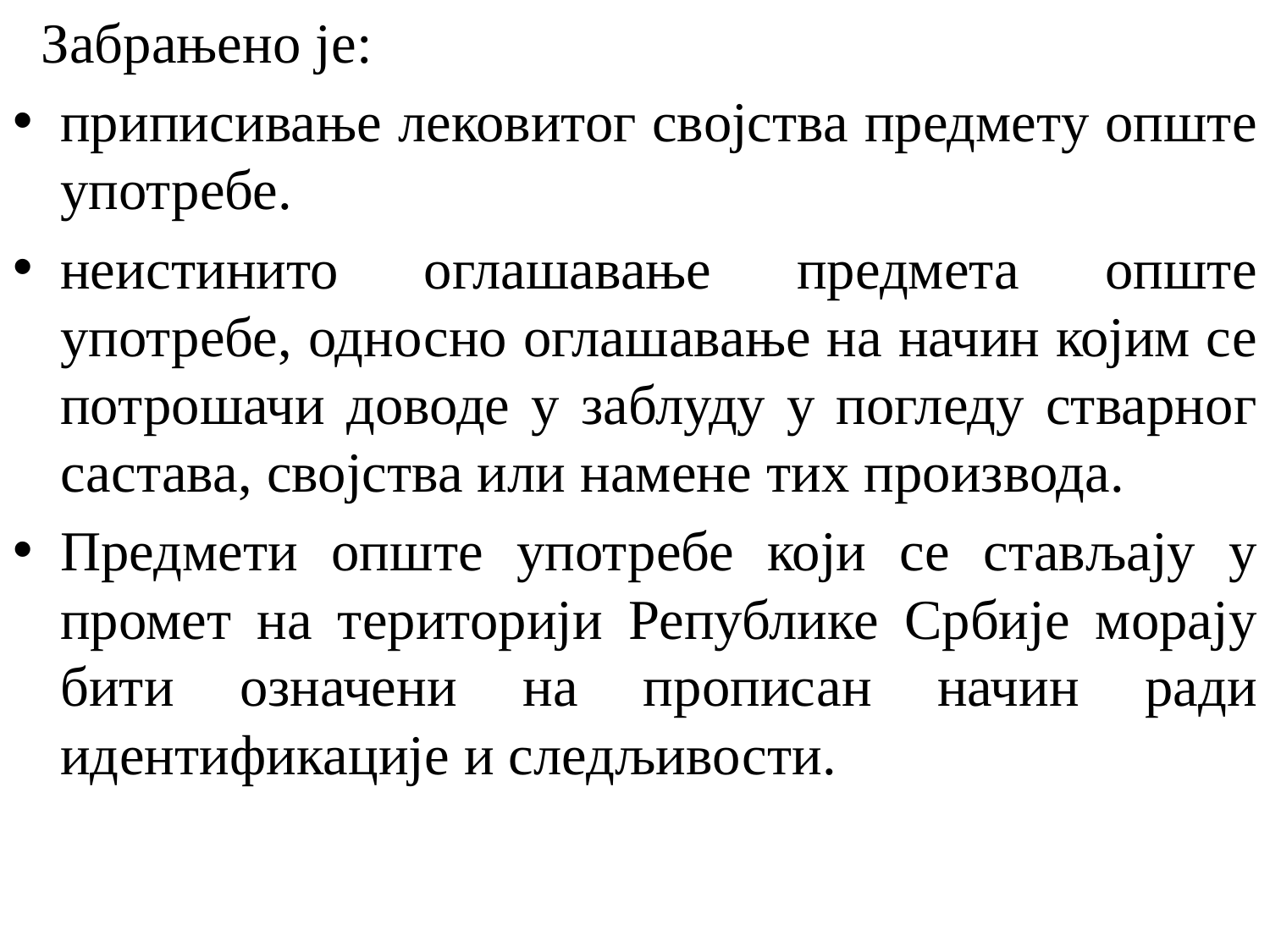

Забрањено је:
приписивање лековитог својства предмету опште употребе.
неистинито оглашавање предмета опште употребе, односно оглашавање на начин којим се потрошачи доводе у заблуду у погледу стварног састава, својства или намене тих производа.
Предмети опште употребе који се стављају у промет на територији Републике Србије морају бити означени на прописан начин ради идентификације и следљивости.